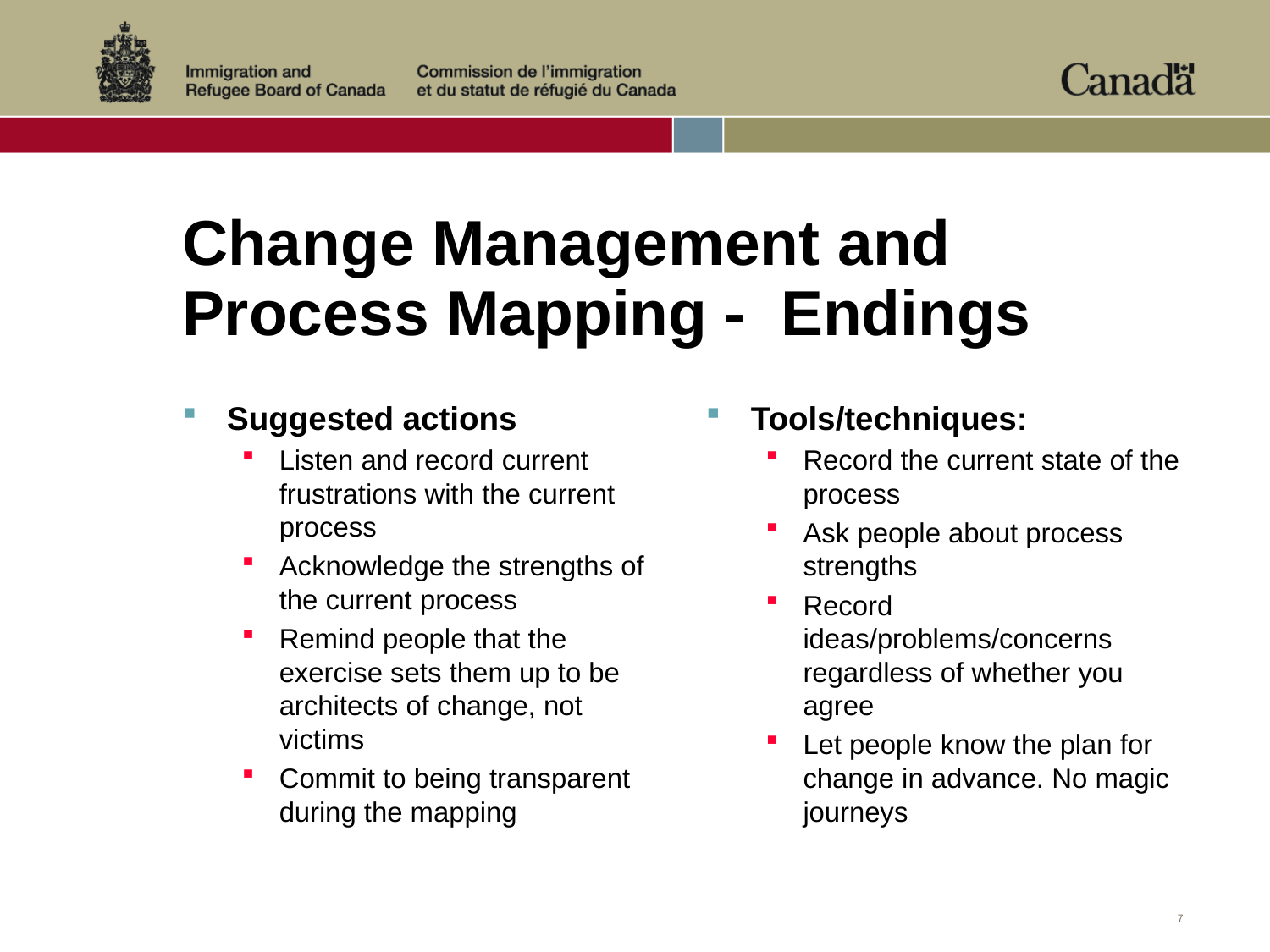

# Change Management and Process Mapping -  Endings
Suggested actions
Listen and record current frustrations with the current process
Acknowledge the strengths of the current process
Remind people that the exercise sets them up to be architects of change, not victims
Commit to being transparent during the mapping

Tools/techniques:
Record the current state of the process
Ask people about process strengths
Record ideas/problems/concerns regardless of whether you agree
Let people know the plan for change in advance. No magic journeys
7